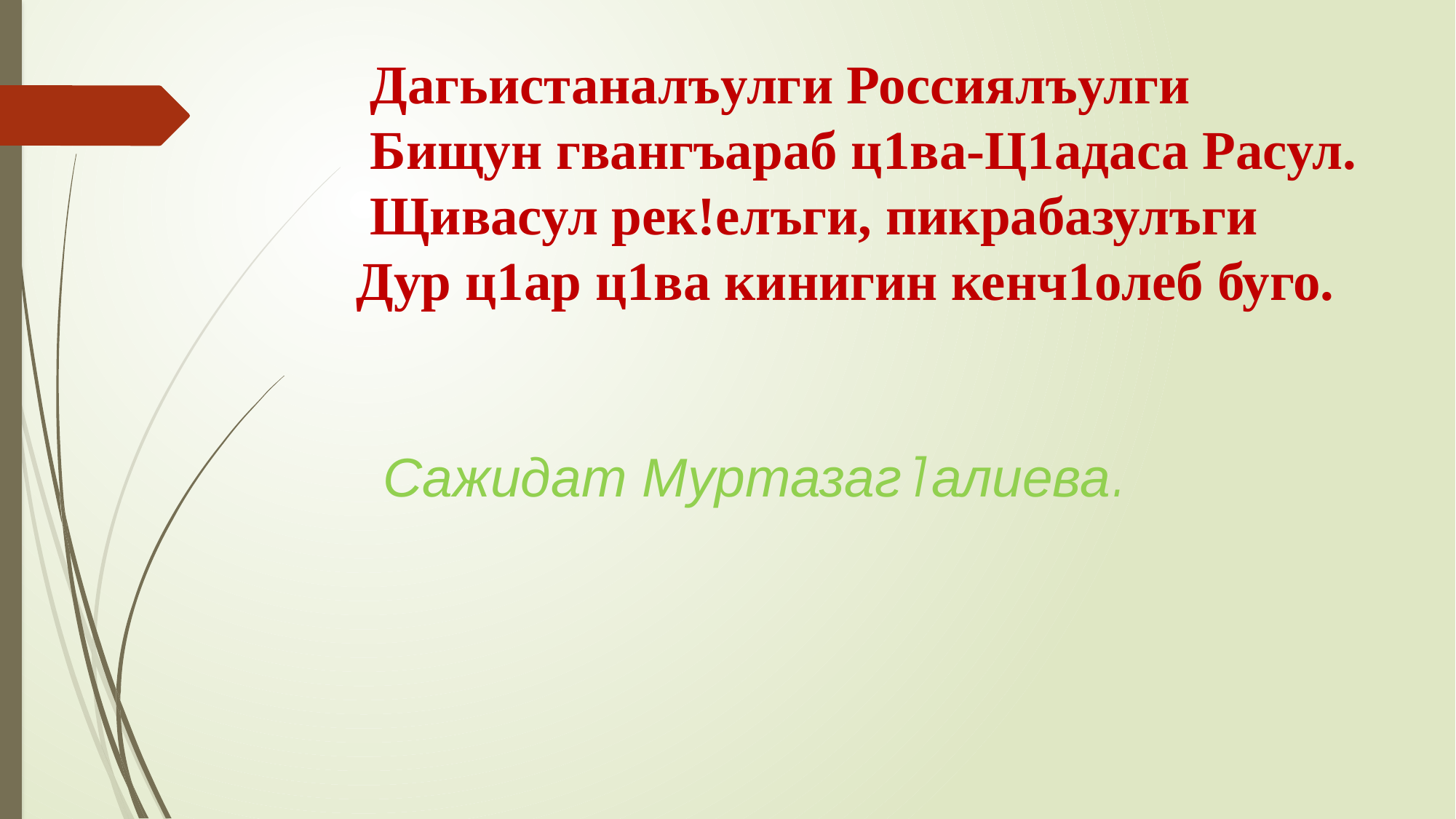

# Дагьистаналъулги Россиялъулги Бищун гвангъараб ц1ва-Ц1адаса Расул. Щивасул рек!елъги, пикрабазулъги Дур ц1ар ц1ва кинигин кенч1олеб буго. Сажидат Муртазаг1алиева.